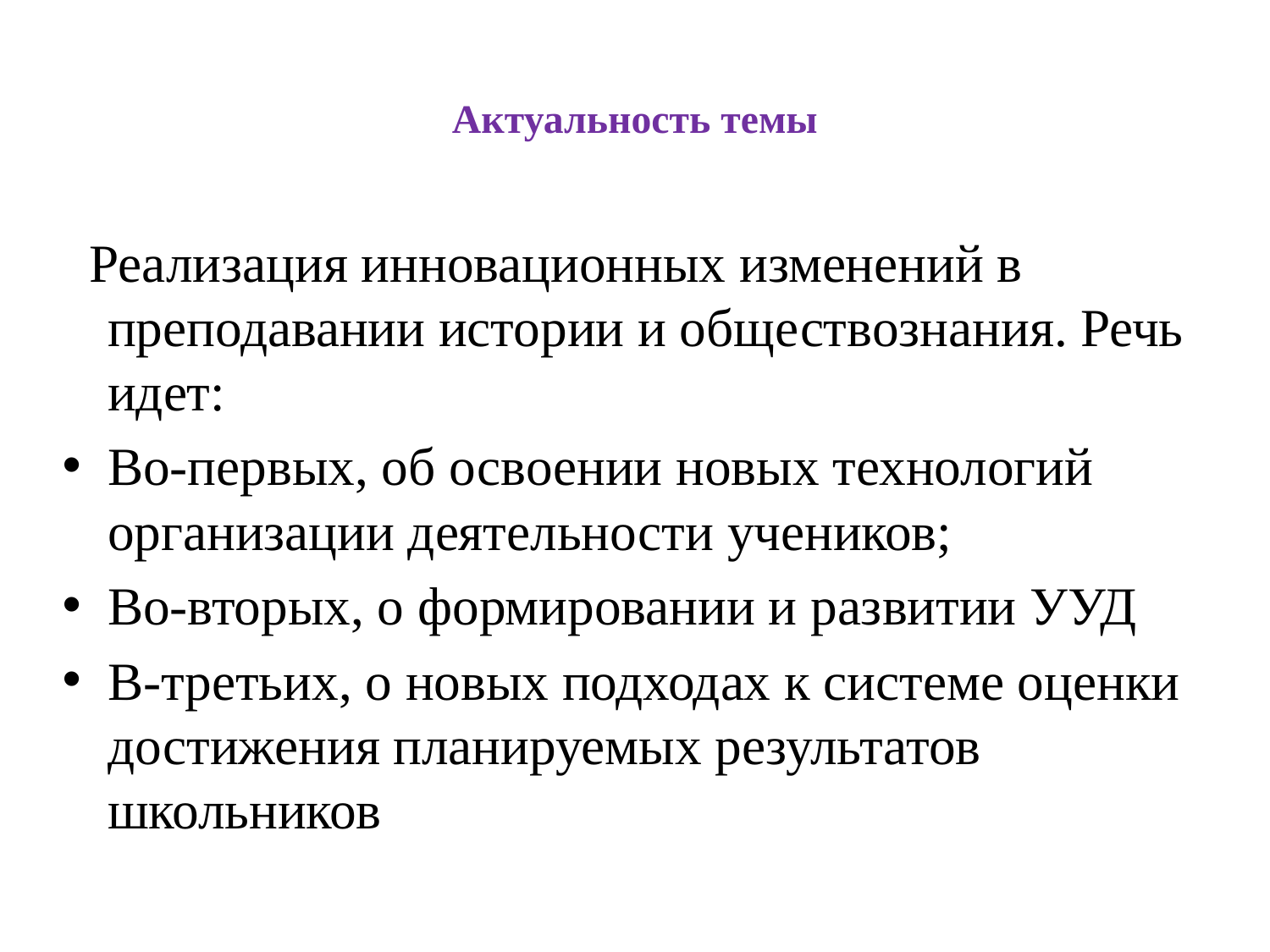

# Актуальность темы
  Реализация инновационных изменений в преподавании истории и обществознания. Речь идет:
Во-первых, об освоении новых технологий организации деятельности учеников;
Во-вторых, о формировании и развитии УУД
В-третьих, о новых подходах к системе оценки достижения планируемых результатов школьников